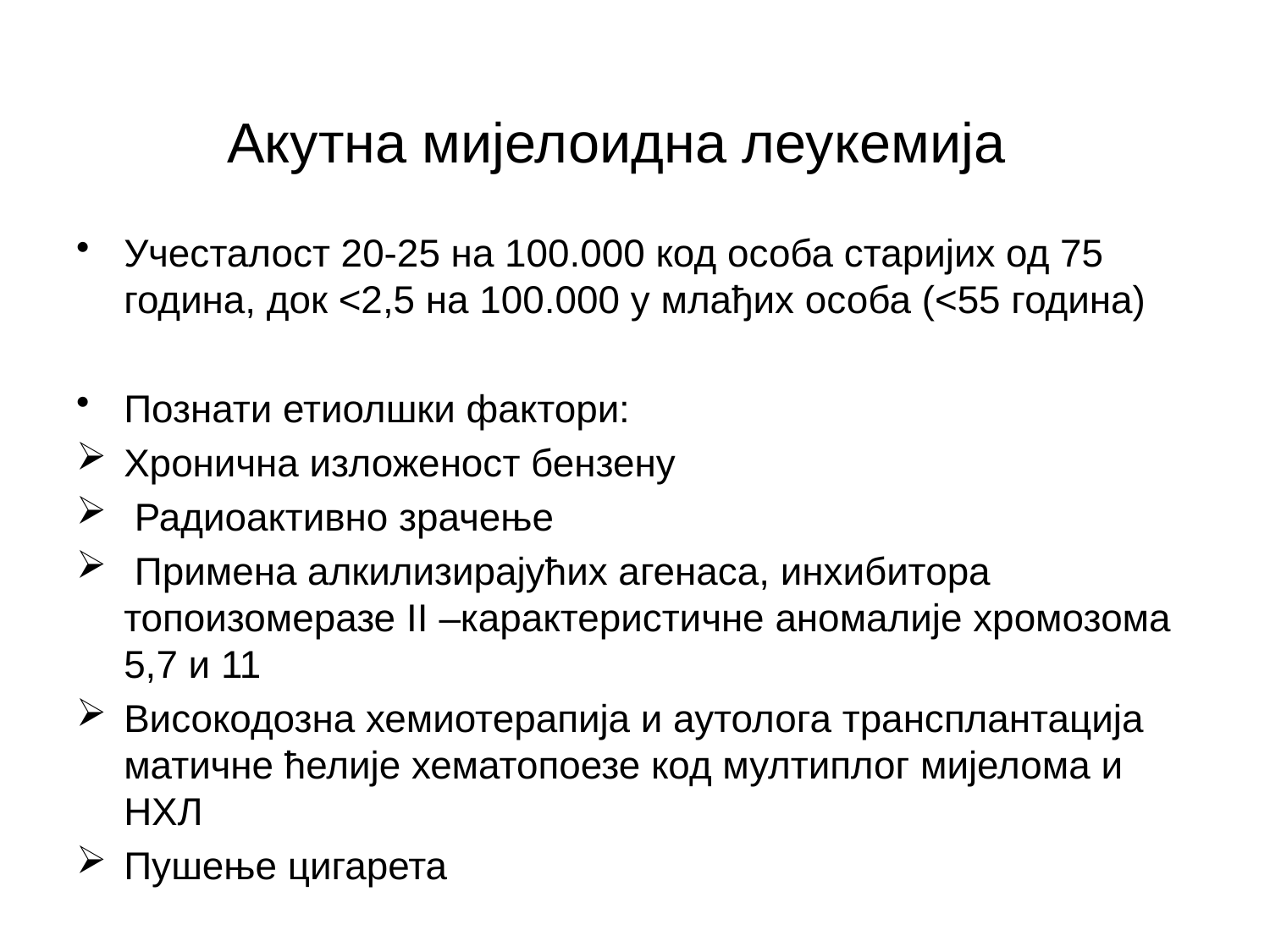

# Акутна мијелоидна леукемија
Учесталост 20-25 на 100.000 код особа старијих од 75 година, док <2,5 на 100.000 у млађих особа (<55 година)

Познати етиолшки фактори:
Хронична изложеност бензену
 Радиоактивно зрачење
 Примена алкилизирајућих агенаса, инхибитора топоизомеразе II –карактеристичне аномалије хромозома 5,7 и 11
Високодозна хемиотерапија и аутолога трансплантација матичне ћелије хематопоезе код мултиплог мијелома и НХЛ
Пушење цигарета